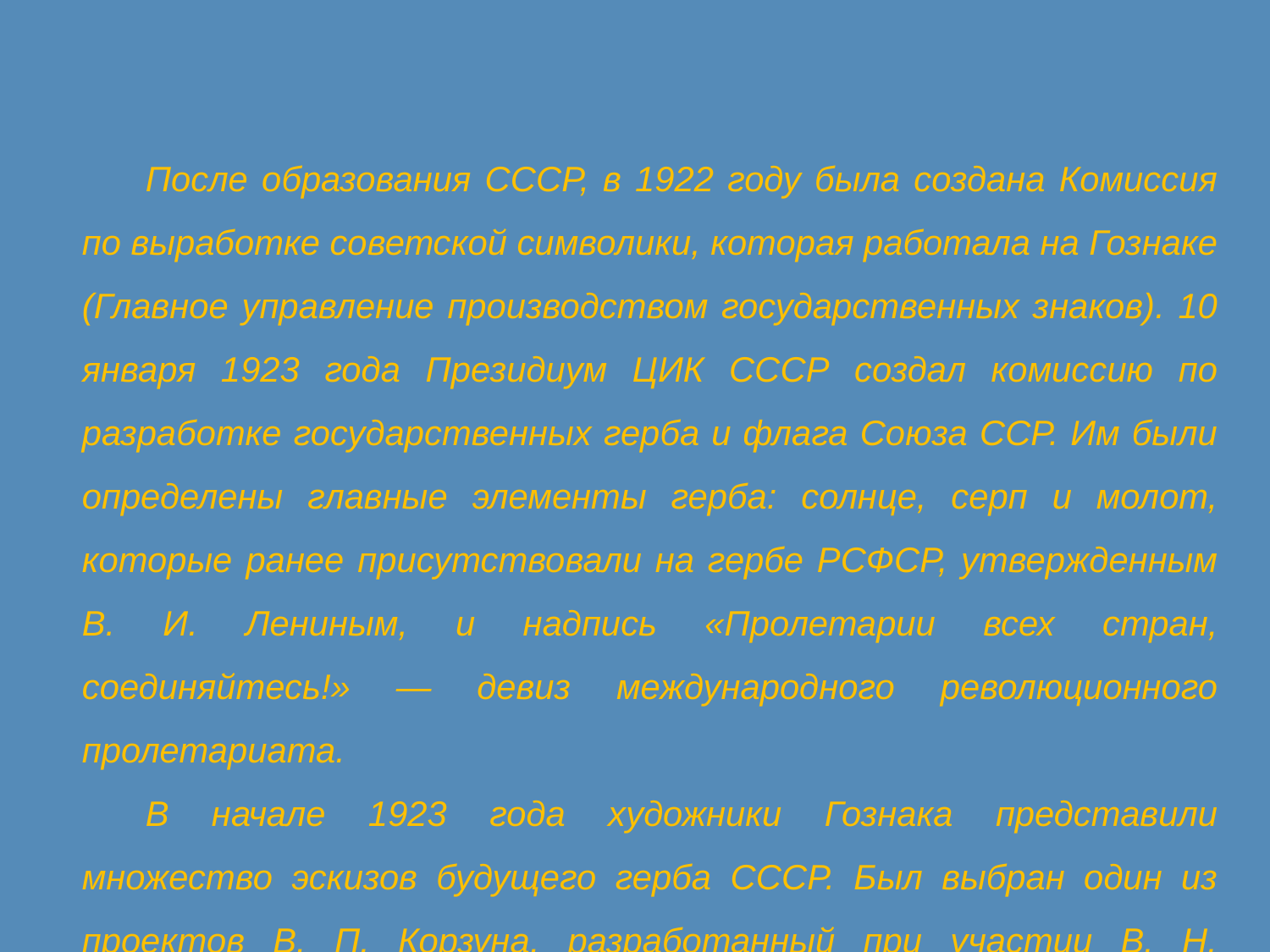

После образования СССР, в 1922 году была создана Комиссия по выработке советской символики, которая работала на Гознаке (Главное управление производством государственных знаков). 10 января 1923 года Президиум ЦИК СССР создал комиссию по разработке государственных герба и флага Союза ССР. Им были определены главные элементы герба: солнце, серп и молот, которые ранее присутствовали на гербе РСФСР, утвержденным В. И. Лениным, и надпись «Пролетарии всех стран, соединяйтесь!» — девиз международного революционного пролетариата.
В начале 1923 года художники Гознака представили множество эскизов будущего герба СССР. Был выбран один из проектов В. П. Корзуна, разработанный при участии В. Н. Адрианова.